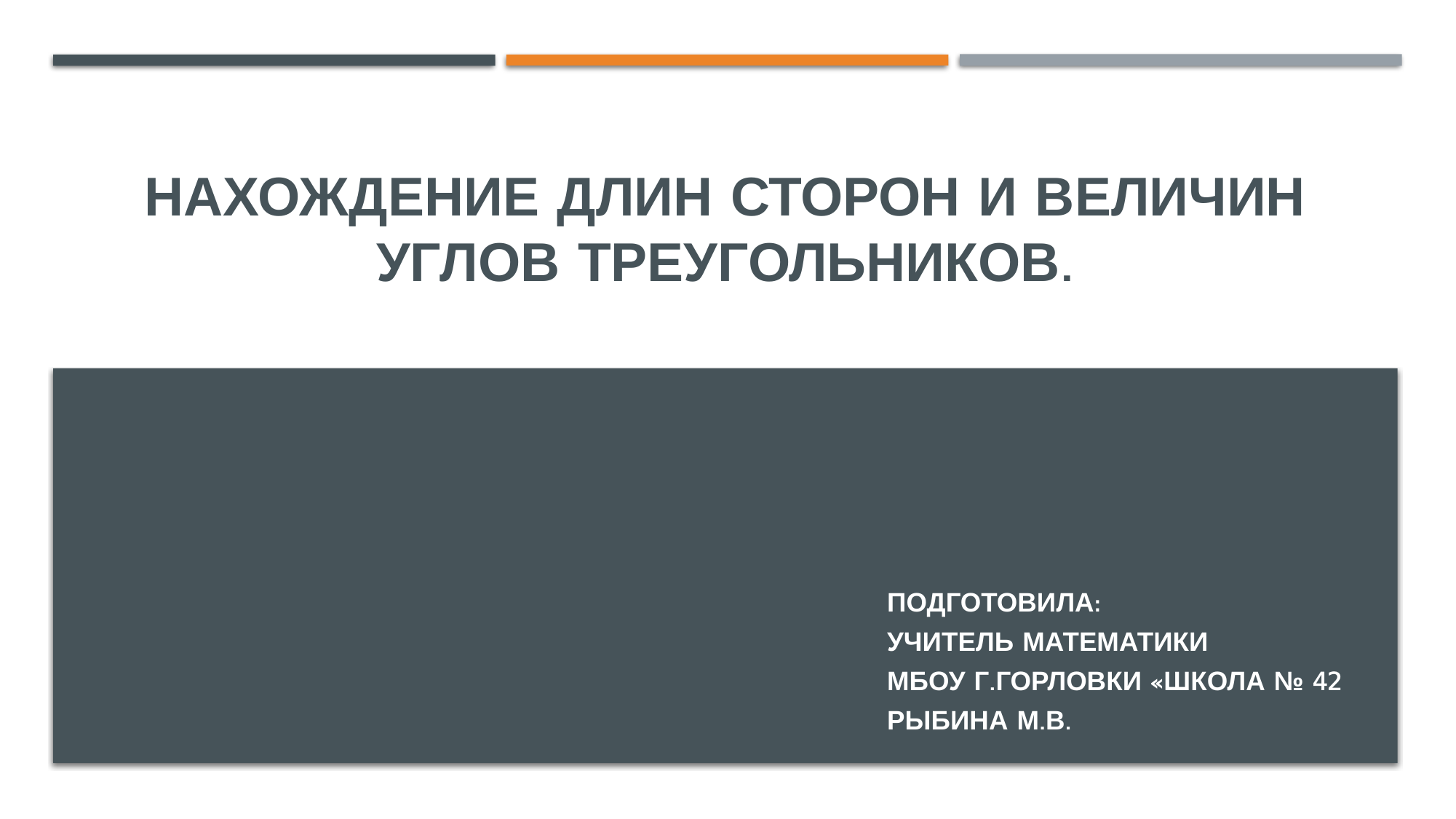

# Нахождение длин сторон и величин углов треугольников.
Подготовила:
учитель математики
МБОУ Г.ГОРЛОВКИ «ШКОЛА № 42
Рыбина М.В.